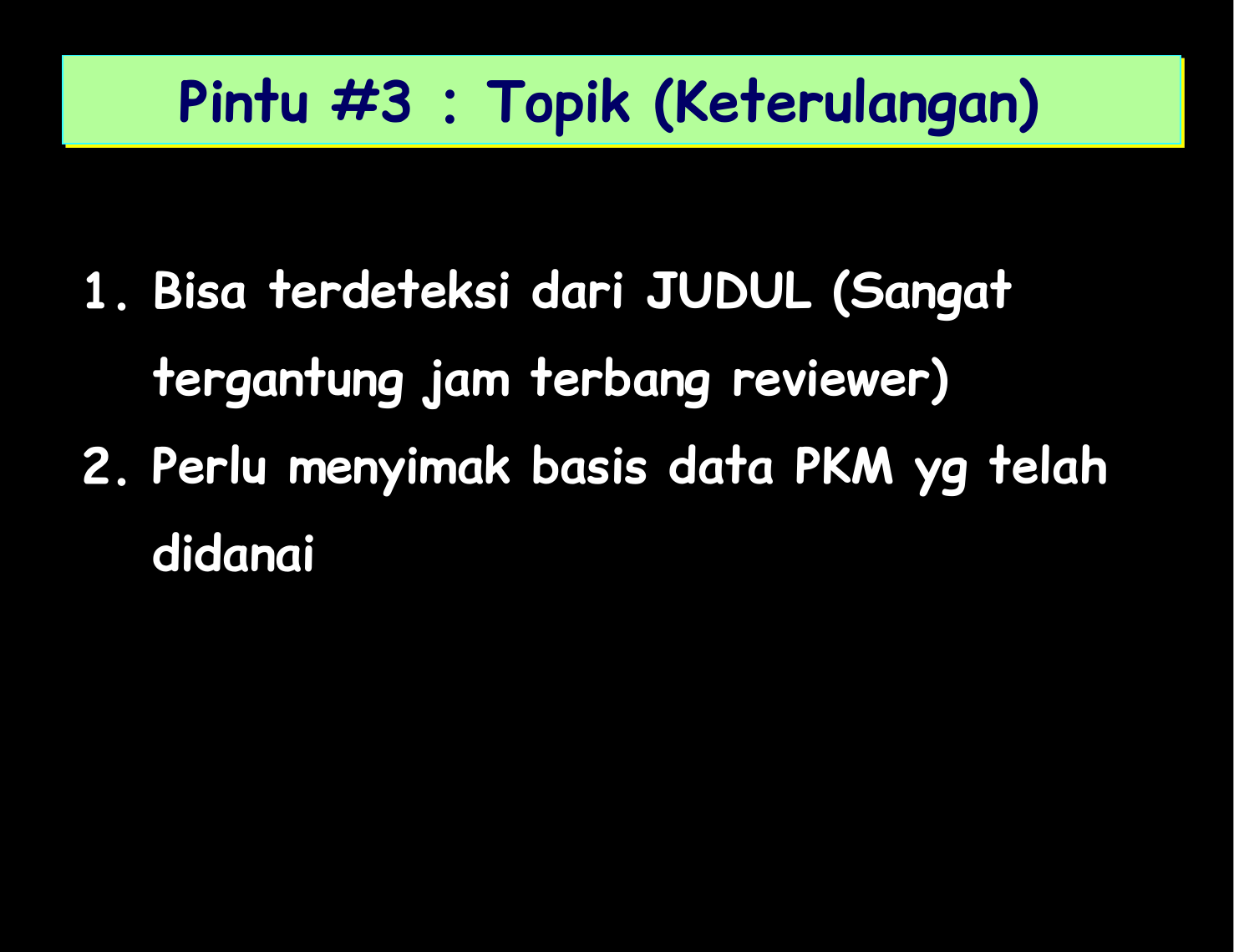

Pintu #3 : Topik (Keterulangan)
Bisa terdeteksi dari JUDUL (Sangat tergantung jam terbang reviewer)
Perlu menyimak basis data PKM yg telah didanai